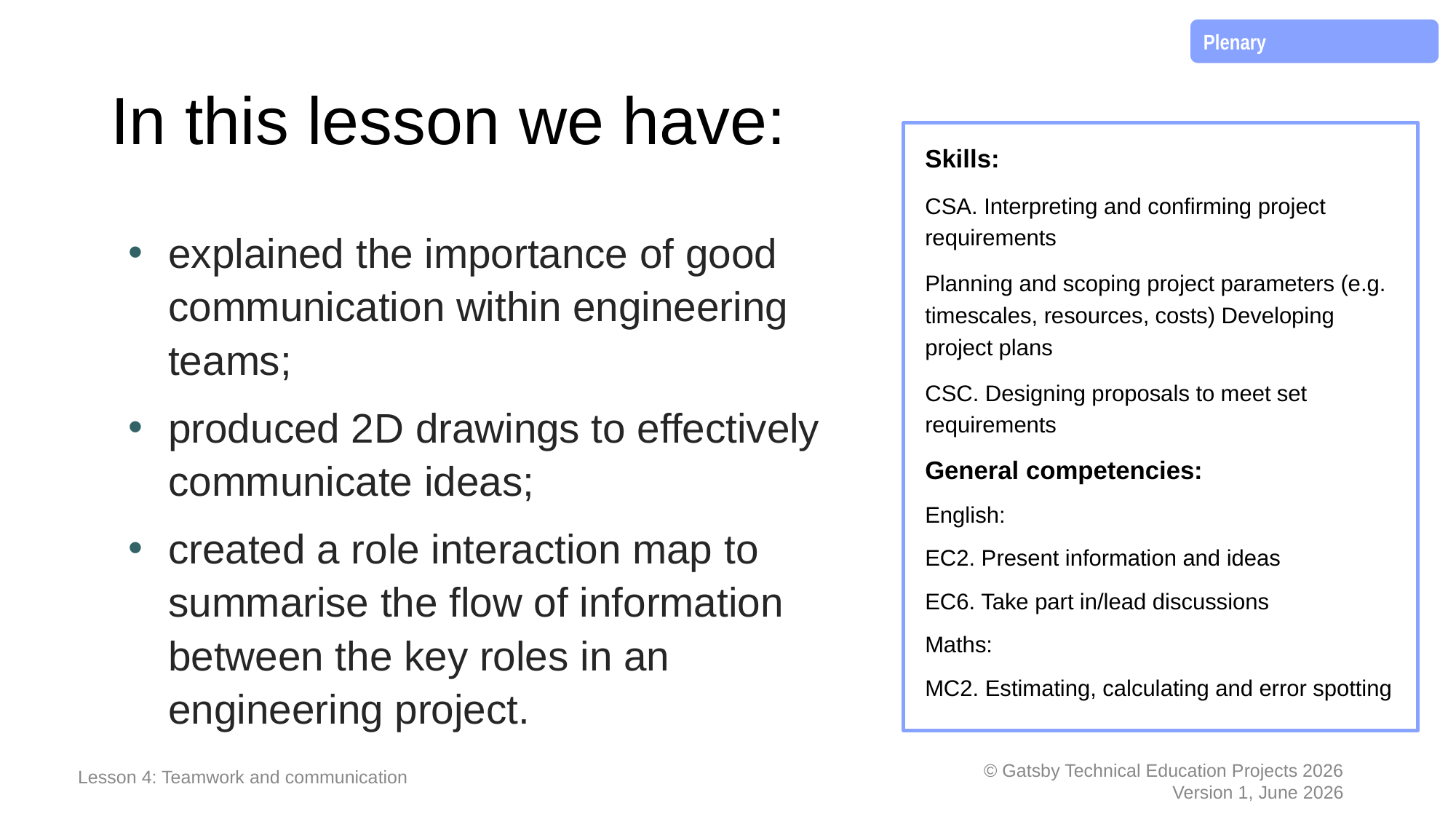

Plenary
# In this lesson we have:
Skills:
CSA. Interpreting and confirming project requirements
Planning and scoping project parameters (e.g. timescales, resources, costs) Developing project plans
CSC. Designing proposals to meet set requirements
General competencies:
English:
EC2. Present information and ideas
EC6. Take part in/lead discussions
Maths:
MC2. Estimating, calculating and error spotting
explained the importance of good communication within engineering teams;
produced 2D drawings to effectively communicate ideas;
created a role interaction map to summarise the flow of information between the key roles in an engineering project.

Lesson 4: Teamwork and communication